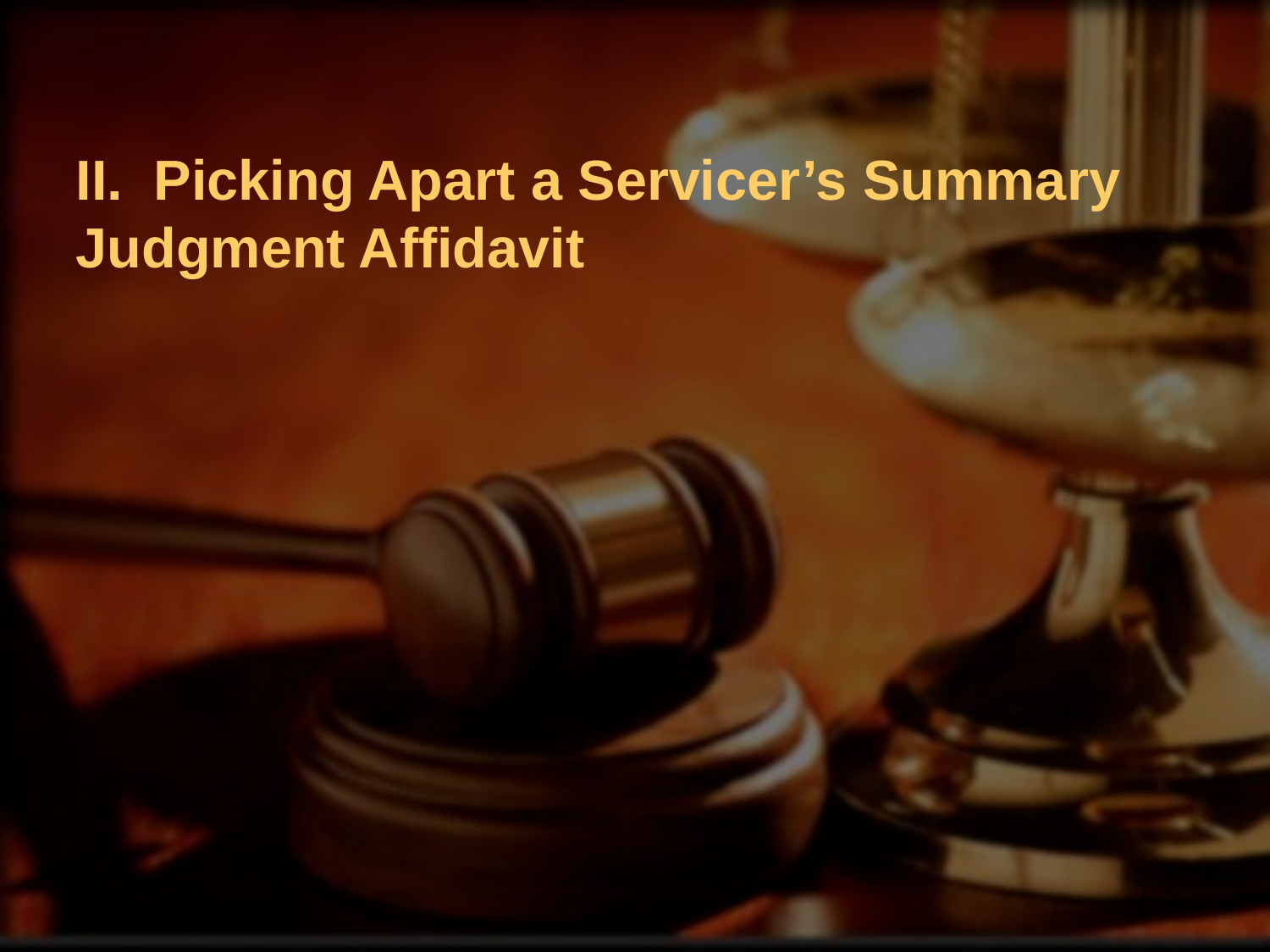

II.  Picking Apart a Servicer’s Summary Judgment Affidavit